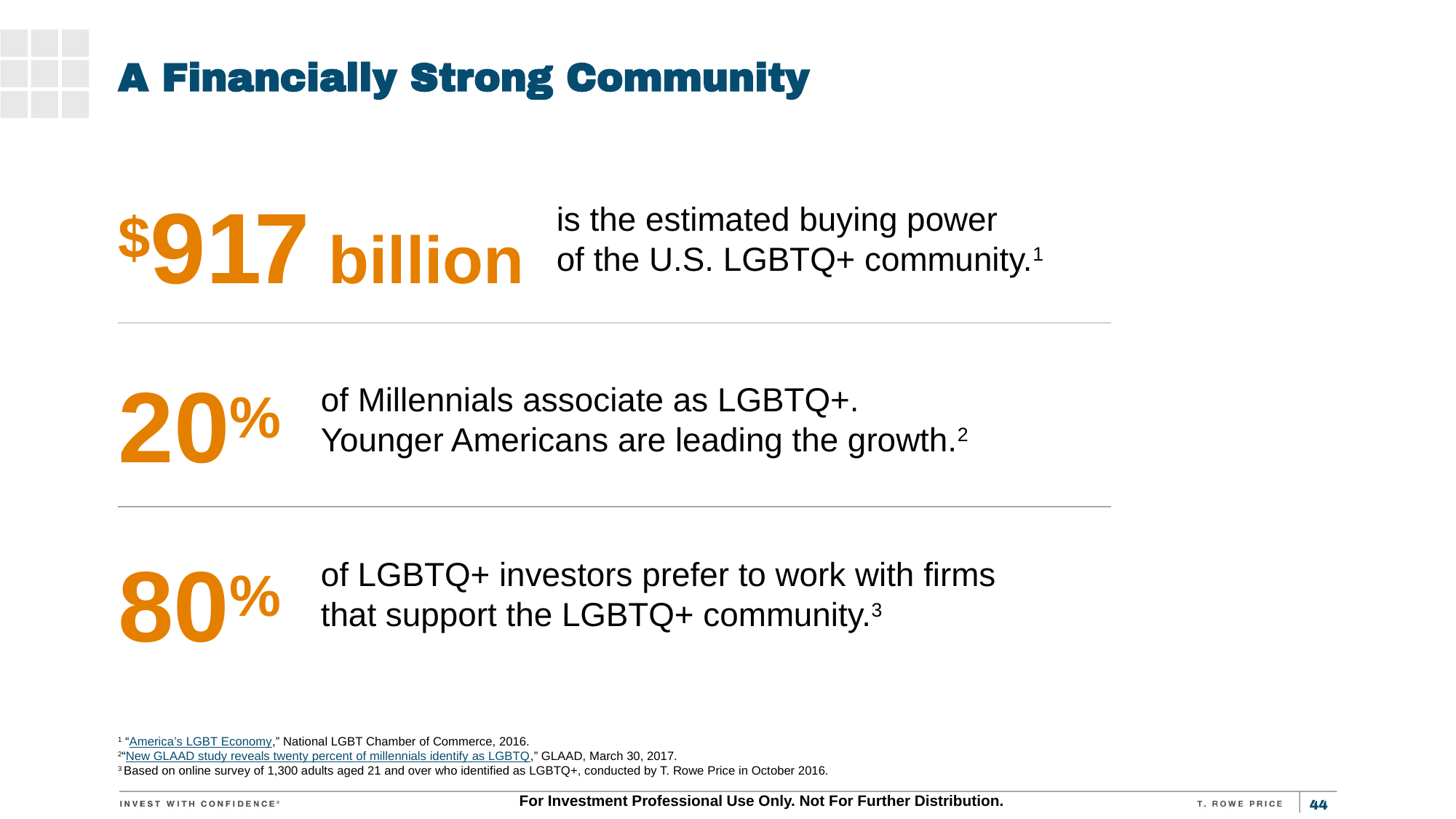

# A Financially Strong Community
$917 billion
is the estimated buying power
of the U.S. LGBTQ+ community.1
20%
of Millennials associate as LGBTQ+.
Younger Americans are leading the growth.2
80%
of LGBTQ+ investors prefer to work with firms that support the LGBTQ+ community.3
1 “America’s LGBT Economy,” National LGBT Chamber of Commerce, 2016.
2“New GLAAD study reveals twenty percent of millennials identify as LGBTQ,” GLAAD, March 30, 2017.
3 Based on online survey of 1,300 adults aged 21 and over who identified as LGBTQ+, conducted by T. Rowe Price in October 2016.